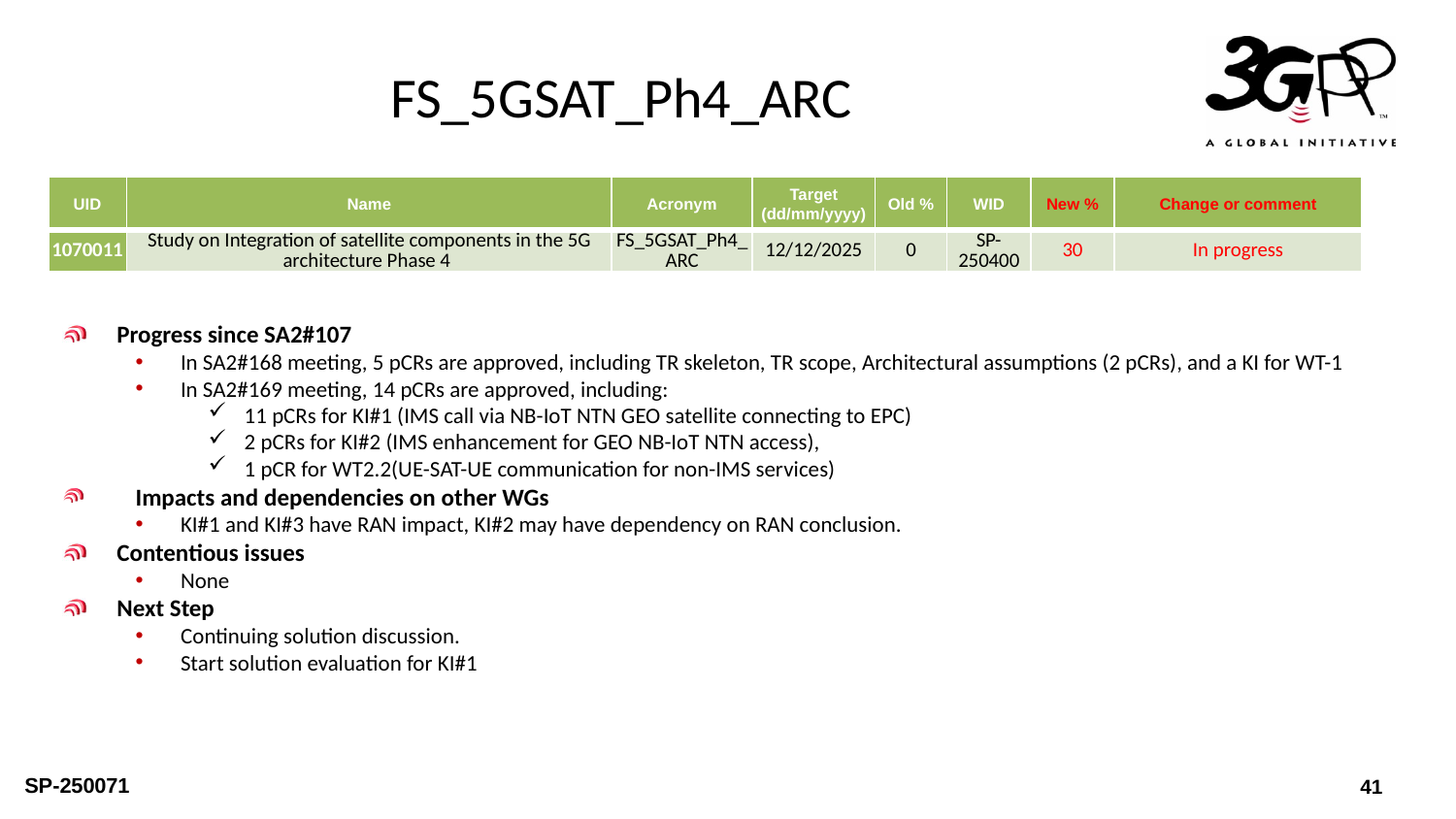

# FS_5GSAT_Ph4_ARC
| UID | Name | Acronym | Target (dd/mm/yyyy) | Old % | WID | New % | Change or comment |
| --- | --- | --- | --- | --- | --- | --- | --- |
| 1070011 | Study on Integration of satellite components in the 5G architecture Phase 4 | FS\_5GSAT\_Ph4\_ARC | 12/12/2025 | 0 | SP-250400 | 30 | In progress |
Progress since SA2#107
In SA2#168 meeting, 5 pCRs are approved, including TR skeleton, TR scope, Architectural assumptions (2 pCRs), and a KI for WT-1
In SA2#169 meeting, 14 pCRs are approved, including:
11 pCRs for KI#1 (IMS call via NB-IoT NTN GEO satellite connecting to EPC)
2 pCRs for KI#2 (IMS enhancement for GEO NB-IoT NTN access),
1 pCR for WT2.2(UE-SAT-UE communication for non-IMS services)
Impacts and dependencies on other WGs
KI#1 and KI#3 have RAN impact, KI#2 may have dependency on RAN conclusion.
Contentious issues
None
Next Step
Continuing solution discussion.
Start solution evaluation for KI#1